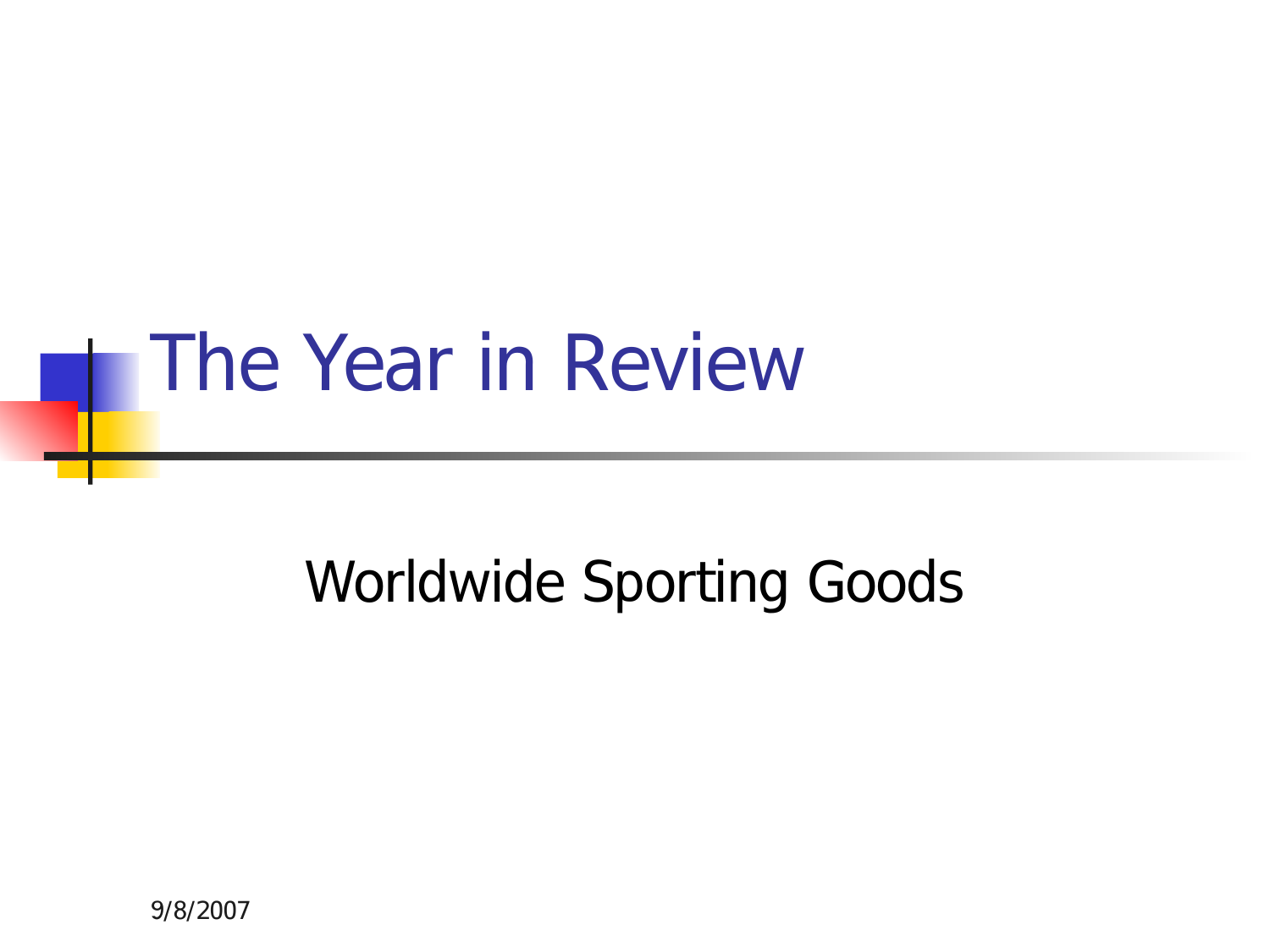

# The Year in Review
Worldwide Sporting Goods

9/8/2007